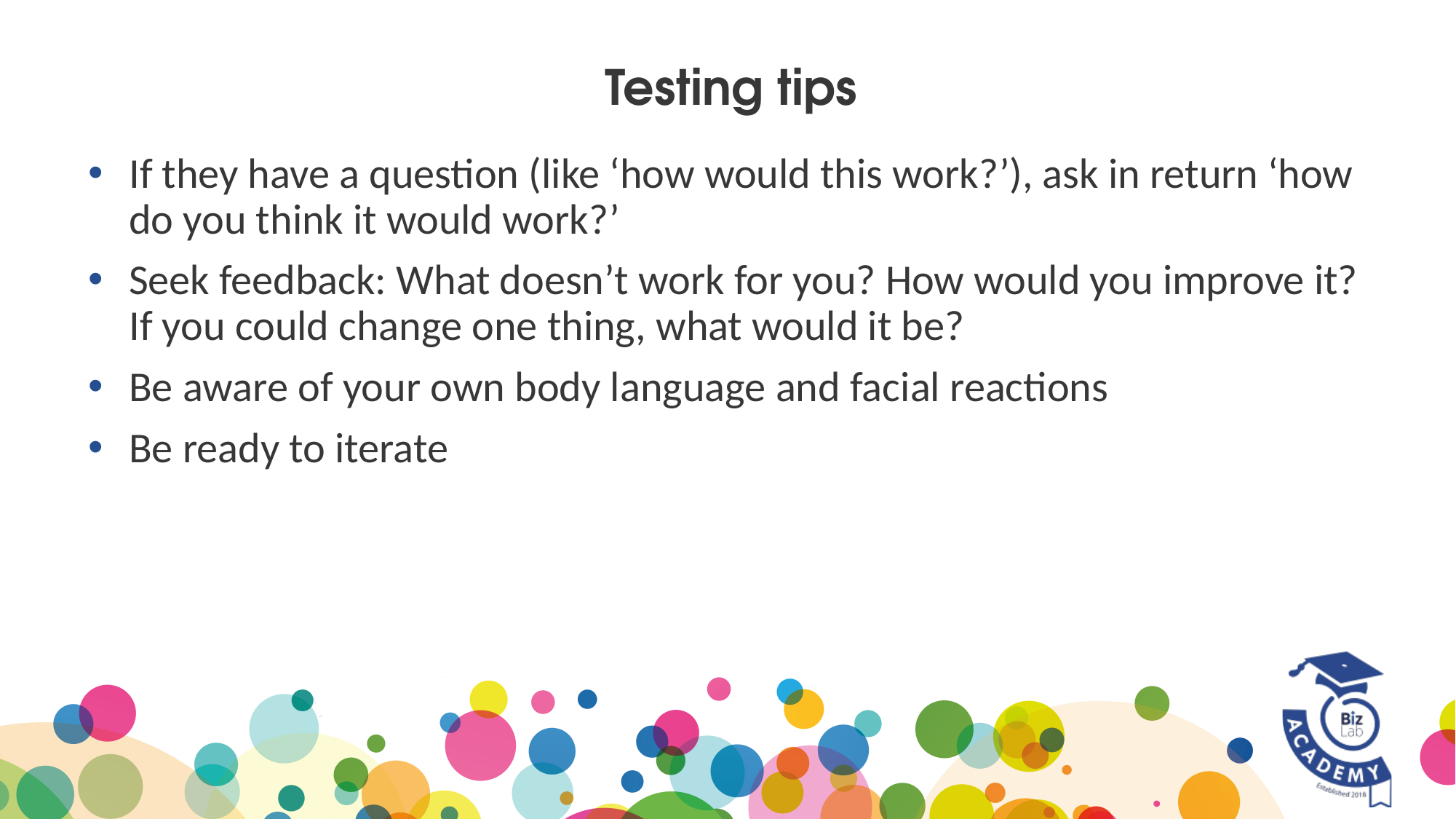

# Testing tips
If they have a question (like ‘how would this work?’), ask in return ‘how do you think it would work?’
Seek feedback: What doesn’t work for you? How would you improve it? If you could change one thing, what would it be?
Be aware of your own body language and facial reactions
Be ready to iterate